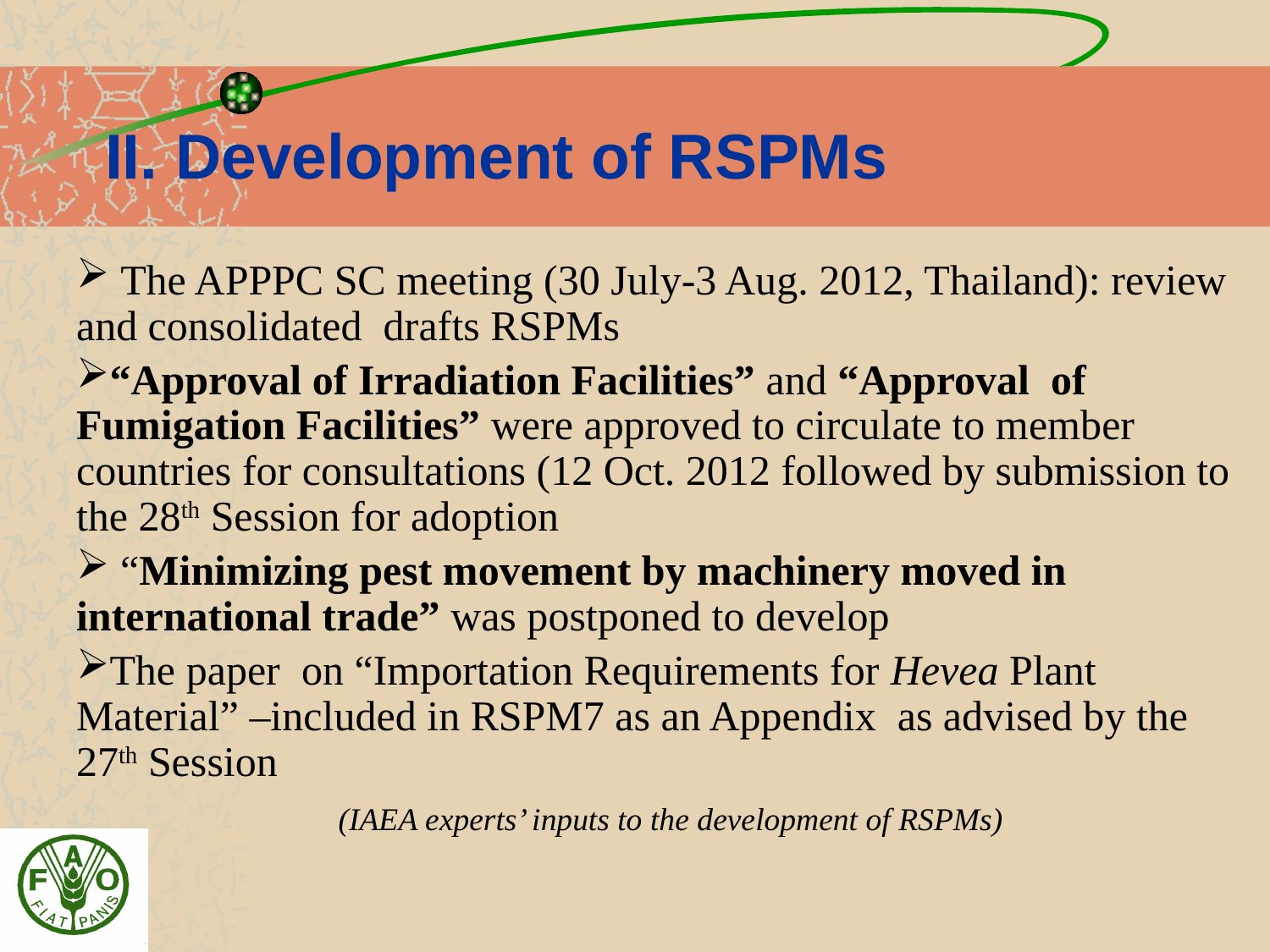

# II. Development of RSPMs

 The APPPC SC meeting (30 July-3 Aug. 2012, Thailand): review and consolidated  drafts RSPMs
“Approval of Irradiation Facilities” and “Approval  of Fumigation Facilities” were approved to circulate to member countries for consultations (12 Oct. 2012 followed by submission to the 28th Session for adoption
 “Minimizing pest movement by machinery moved in international trade” was postponed to develop
The paper  on “Importation Requirements for Hevea Plant Material” –included in RSPM7 as an Appendix  as advised by the 27th Session
                         (IAEA experts’ inputs to the development of RSPMs)